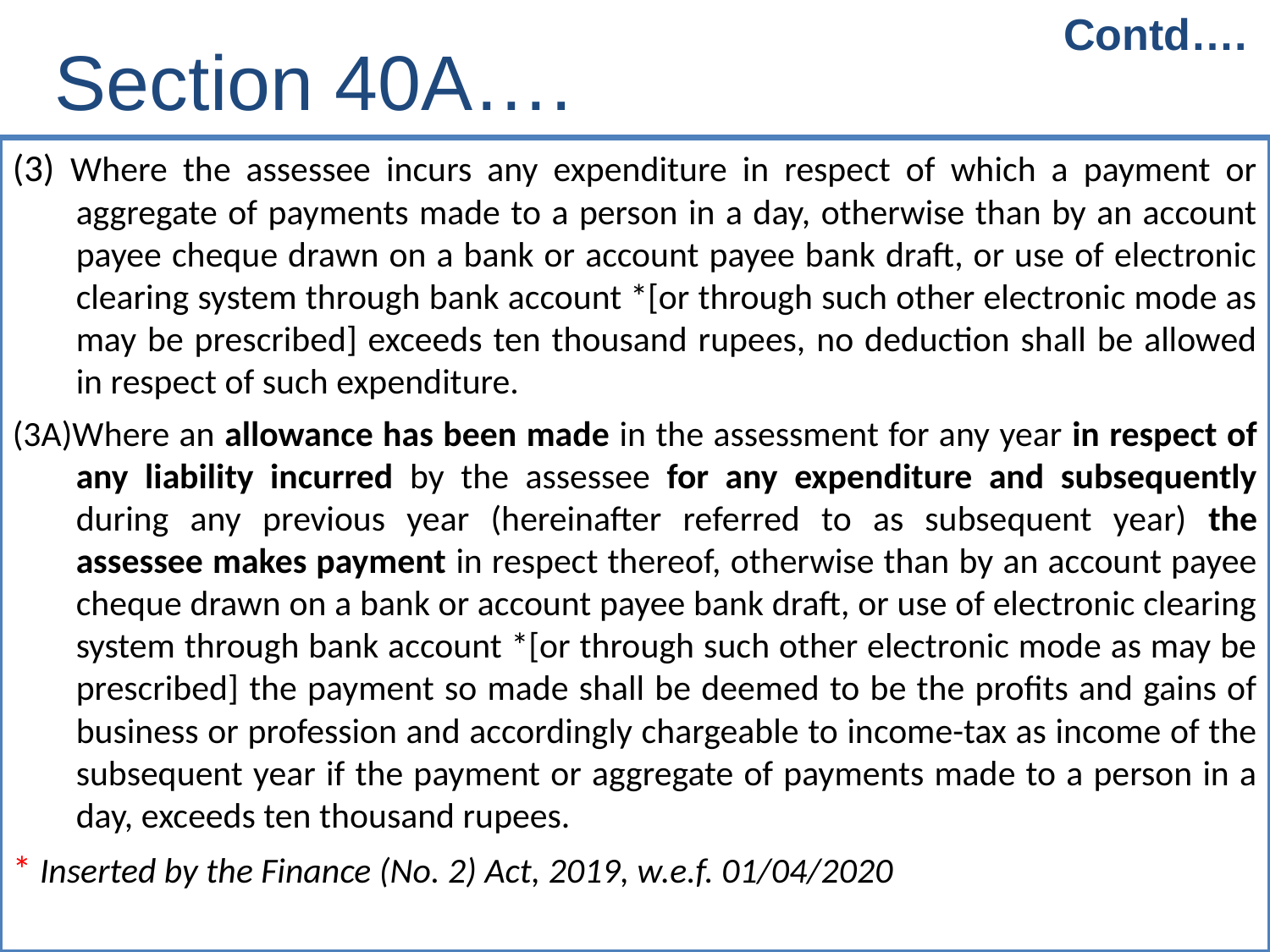

Contd….
# Section 40A….
(3) Where the assessee incurs any expenditure in respect of which a payment or aggregate of payments made to a person in a day, otherwise than by an account payee cheque drawn on a bank or account payee bank draft, or use of electronic clearing system through bank account *[or through such other electronic mode as may be prescribed] exceeds ten thousand rupees, no deduction shall be allowed in respect of such expenditure.
(3A)Where an allowance has been made in the assessment for any year in respect of any liability incurred by the assessee for any expenditure and subsequently during any previous year (hereinafter referred to as subsequent year) the assessee makes payment in respect thereof, otherwise than by an account payee cheque drawn on a bank or account payee bank draft, or use of electronic clearing system through bank account *[or through such other electronic mode as may be prescribed] the payment so made shall be deemed to be the profits and gains of business or profession and accordingly chargeable to income-tax as income of the subsequent year if the payment or aggregate of payments made to a person in a day, exceeds ten thousand rupees.
* Inserted by the Finance (No. 2) Act, 2019, w.e.f. 01/04/2020
216